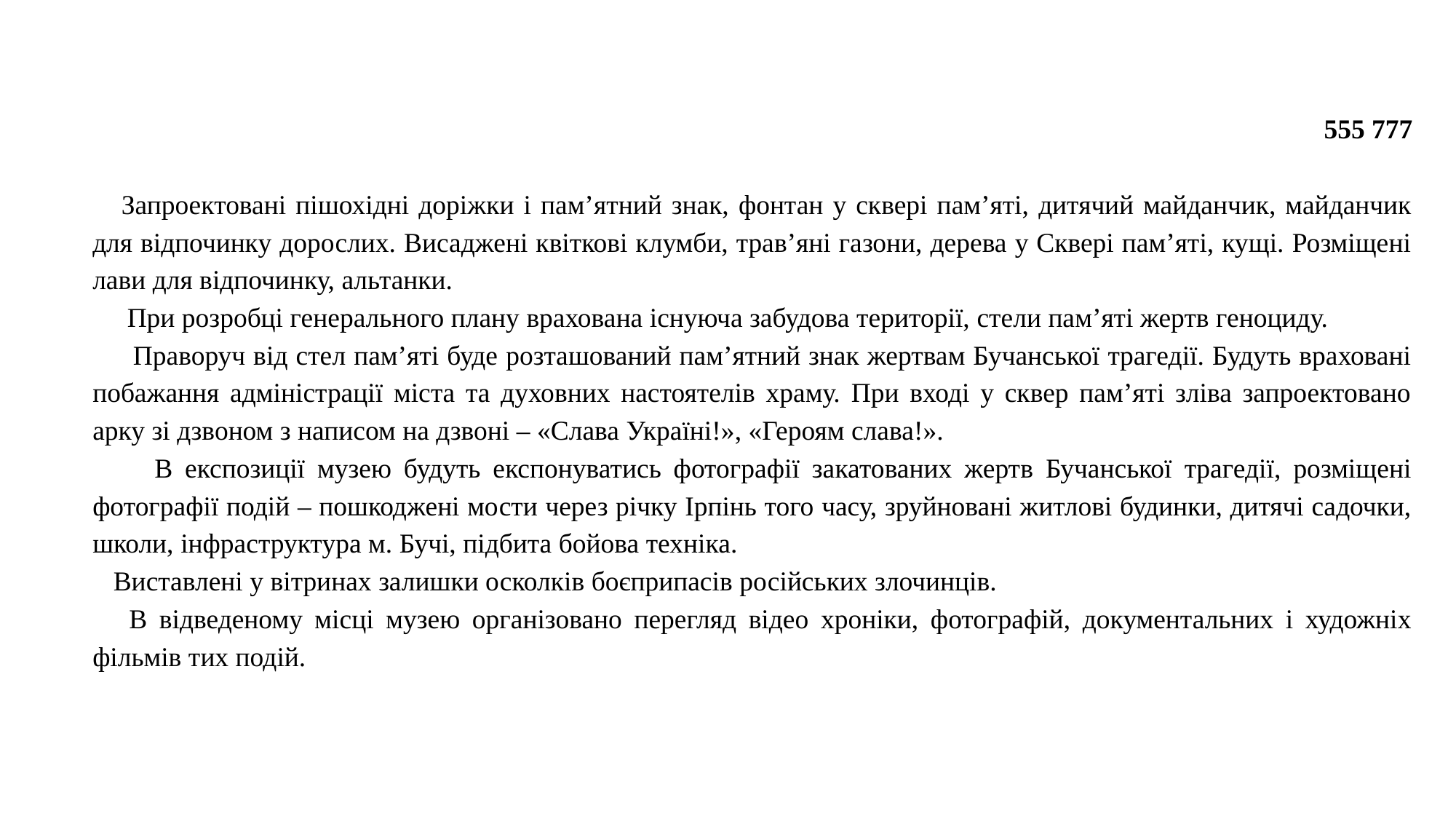

555 777

   Запроектовані пішохідні доріжки і пам’ятний знак, фонтан у сквері пам’яті, дитячий майданчик, майданчик для відпочинку дорослих. Висаджені квіткові клумби, трав’яні газони, дерева у Сквері пам’яті, кущі. Розміщені лави для відпочинку, альтанки.
     При розробці генерального плану врахована існуюча забудова території, стели пам’яті жертв геноциду.
     Праворуч від стел пам’яті буде розташований пам’ятний знак жертвам Бучанської трагедії. Будуть враховані побажання адміністрації міста та духовних настоятелів храму. При вході у сквер пам’яті зліва запроектовано арку зі дзвоном з написом на дзвоні – «Слава Україні!», «Героям слава!».
     В експозиції музею будуть експонуватись фотографії закатованих жертв Бучанської трагедії, розміщені фотографії подій – пошкоджені мости через річку Ірпінь того часу, зруйновані житлові будинки, дитячі садочки, школи, інфраструктура м. Бучі, підбита бойова техніка.
   Виставлені у вітринах залишки осколків боєприпасів російських злочинців.
   В відведеному місці музею організовано перегляд відео хроніки, фотографій, документальних і художніх фільмів тих подій.